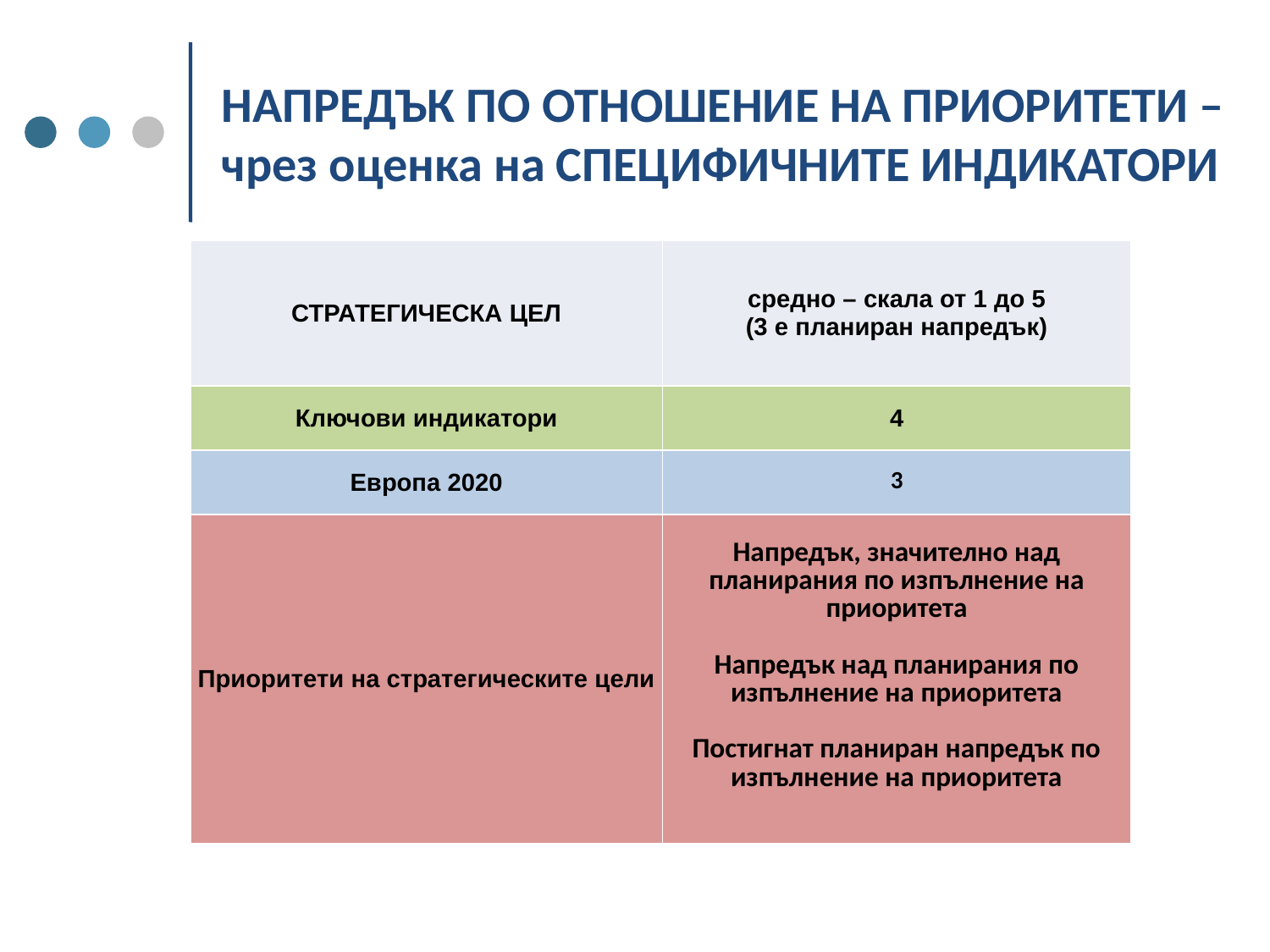

# НАПРЕДЪК ПО ОТНОШЕНИЕ НА ПРИОРИТЕТИ – чрез оценка на СПЕЦИФИЧНИТЕ ИНДИКАТОРИ
| СТРАТЕГИЧЕСКА ЦЕЛ | средно – скала от 1 до 5 (3 е планиран напредък) |
| --- | --- |
| Ключови индикатори | 4 |
| Европа 2020 | 3 |
| Приоритети на стратегическите цели | Напредък, значително над планирания по изпълнение на приоритета Напредък над планирания по изпълнение на приоритета Постигнат планиран напредък по изпълнение на приоритета |